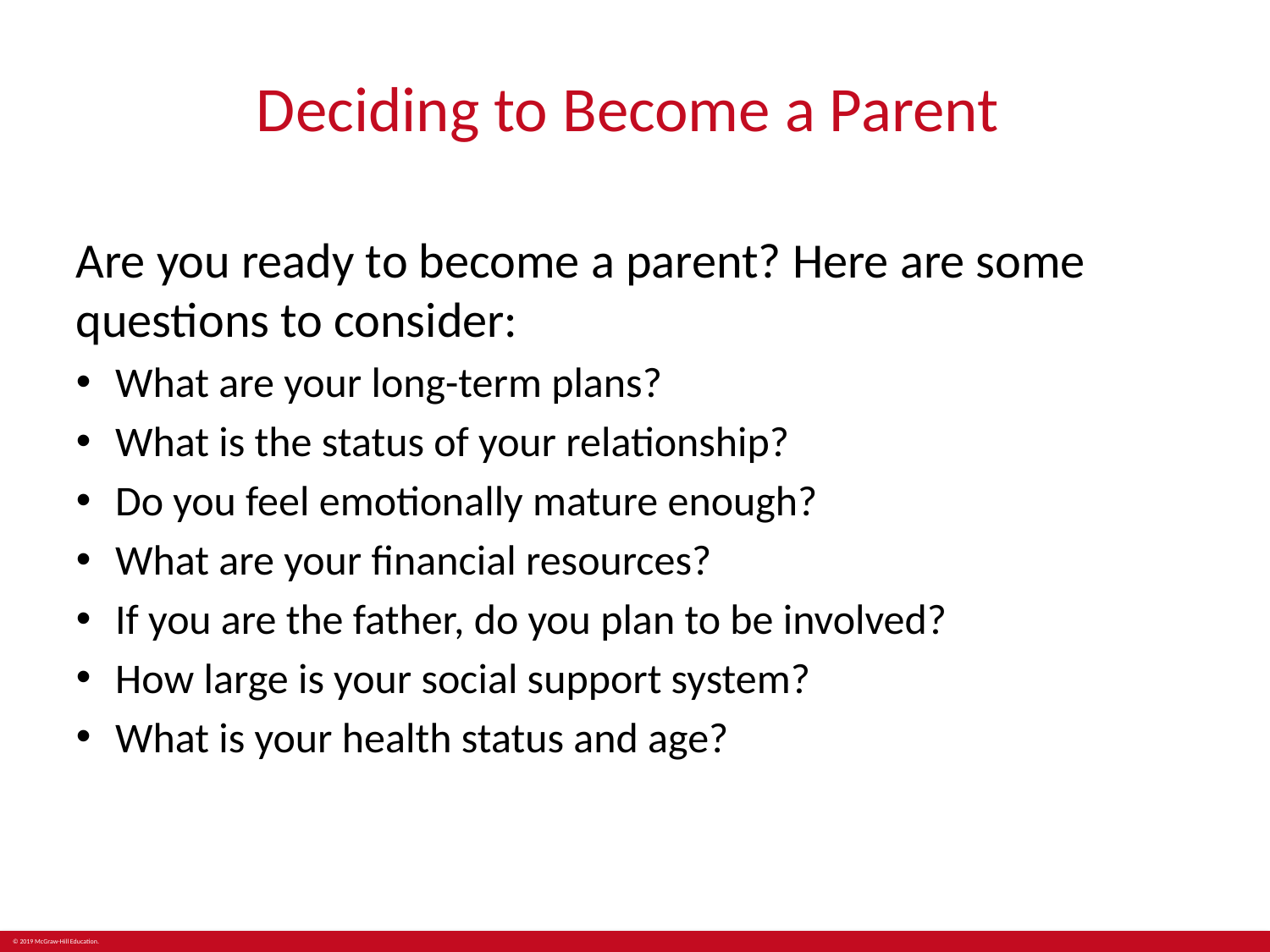

# Deciding to Become a Parent
Are you ready to become a parent? Here are some questions to consider:
What are your long-term plans?
What is the status of your relationship?
Do you feel emotionally mature enough?
What are your financial resources?
If you are the father, do you plan to be involved?
How large is your social support system?
What is your health status and age?